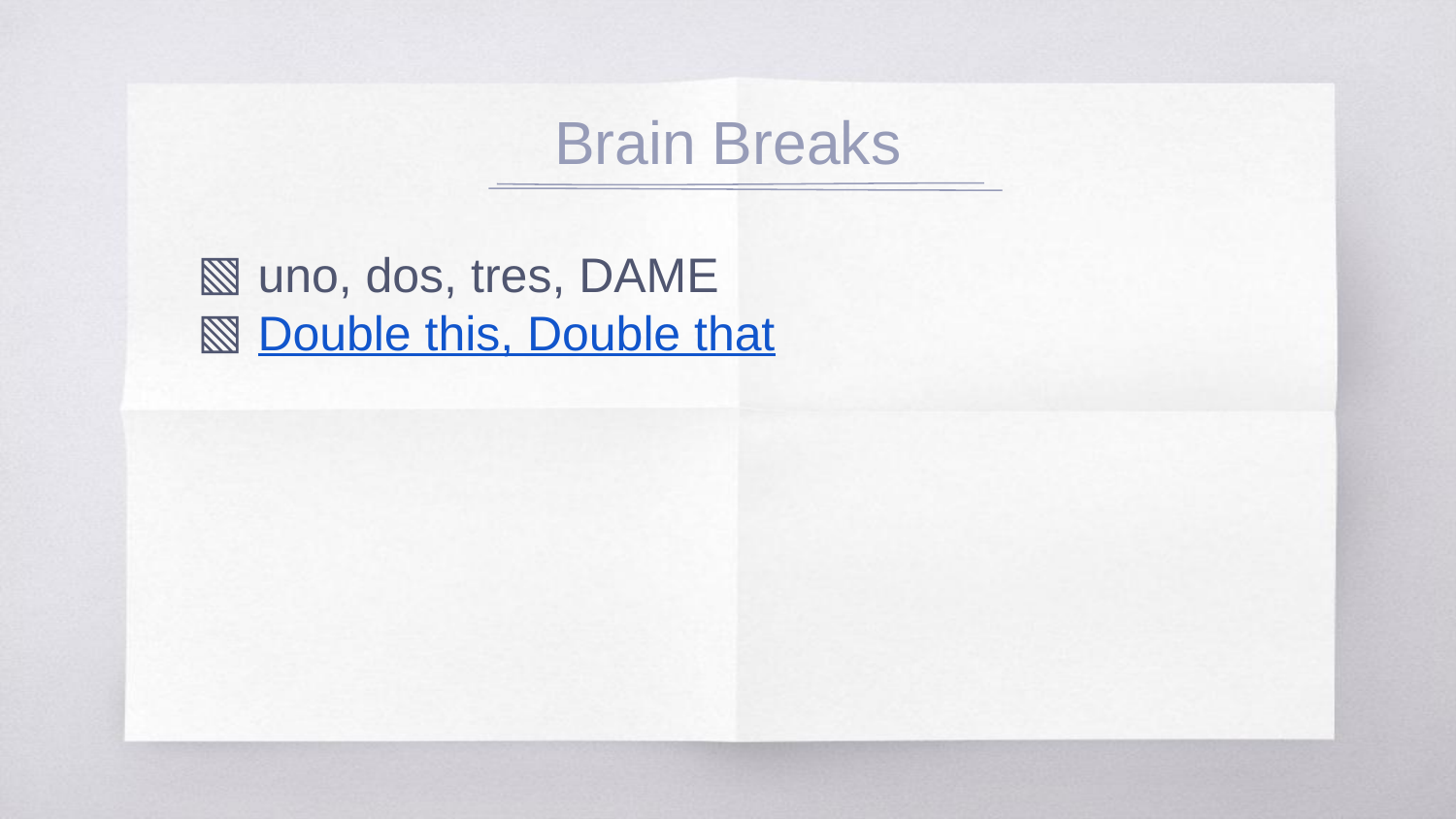

# Brain Breaks
uno, dos, tres, DAME
Double this, Double that